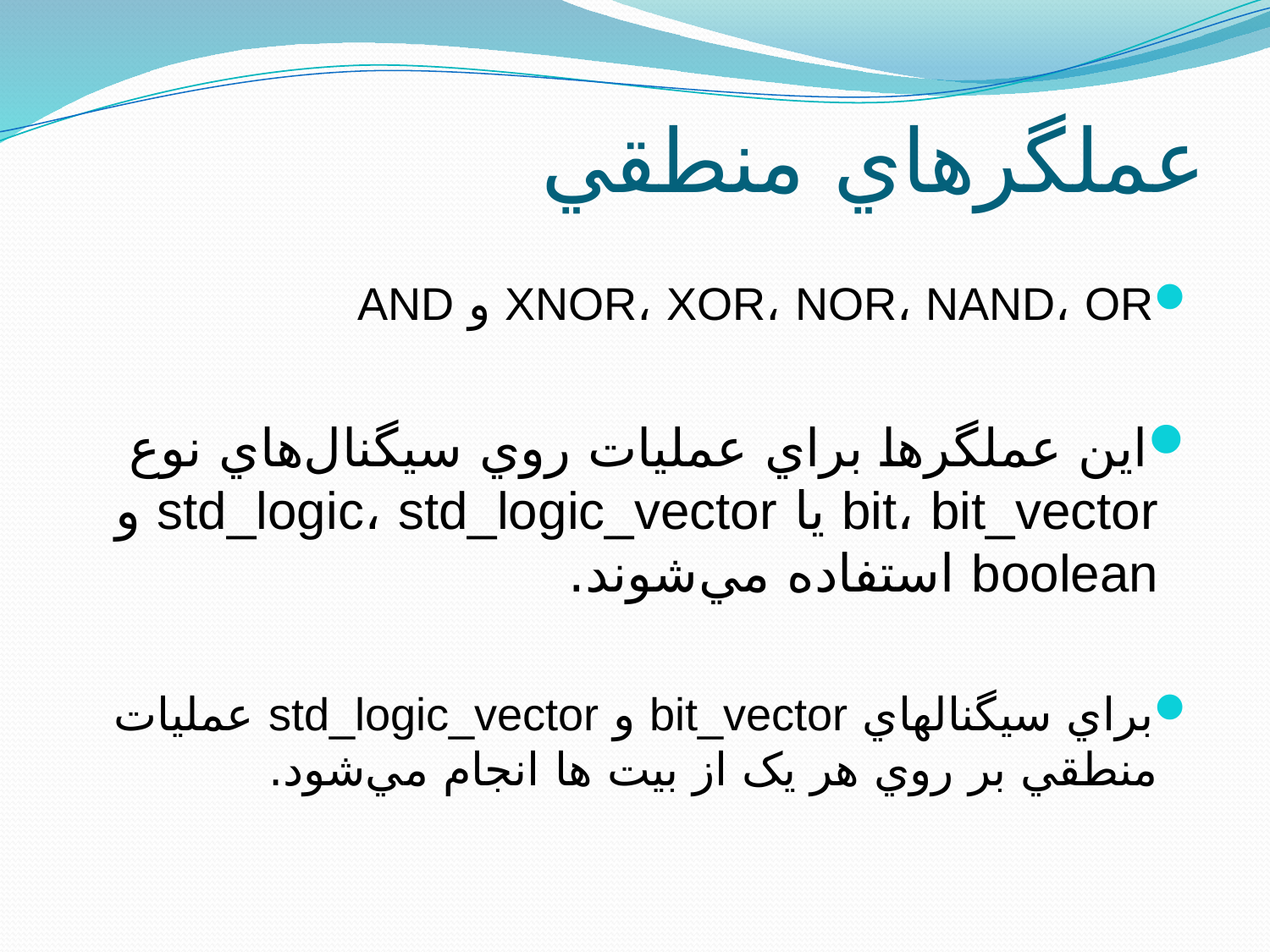

# عملگرهاي منطقي
XNOR، XOR، NOR، NAND، OR و AND

اين عملگرها براي عمليات روي سيگنال‌هاي نوع bit، bit_vector يا std_logic، std_logic_vector و boolean استفاده مي‌شوند.

براي سيگنالهاي bit_vector و std_logic_vector عمليات منطقي بر روي هر يک از بيت ها انجام مي‌شود.